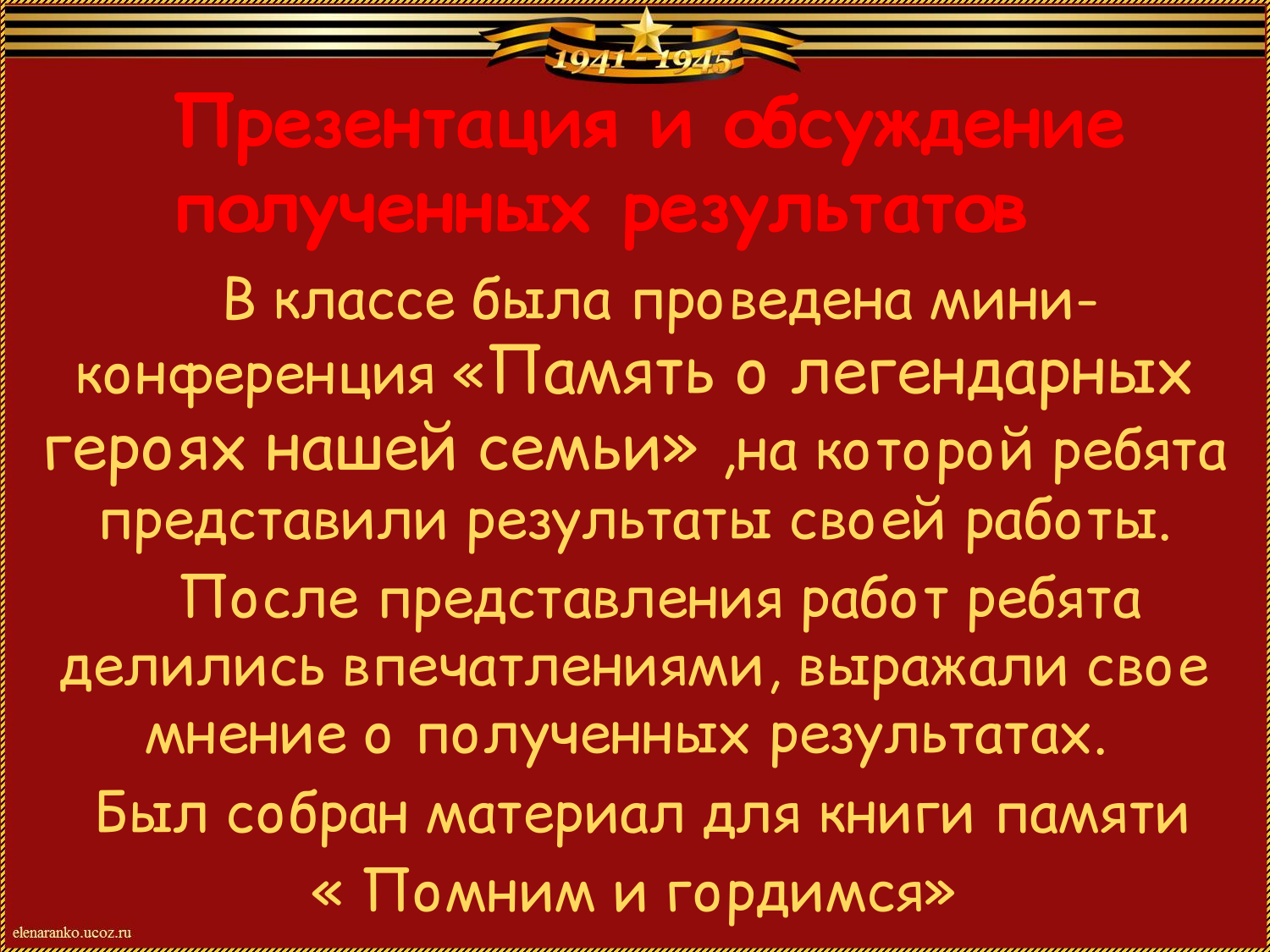

Презентация и обсуждение полученных результатов
   В классе была проведена мини-конференция «Память о легендарных героях нашей семьи» ,на которой ребята представили результаты своей работы.
   После представления работ ребята делились впечатлениями, выражали свое мнение о полученных результатах.
  Был собран материал для книги памяти
« Помним и гордимся»